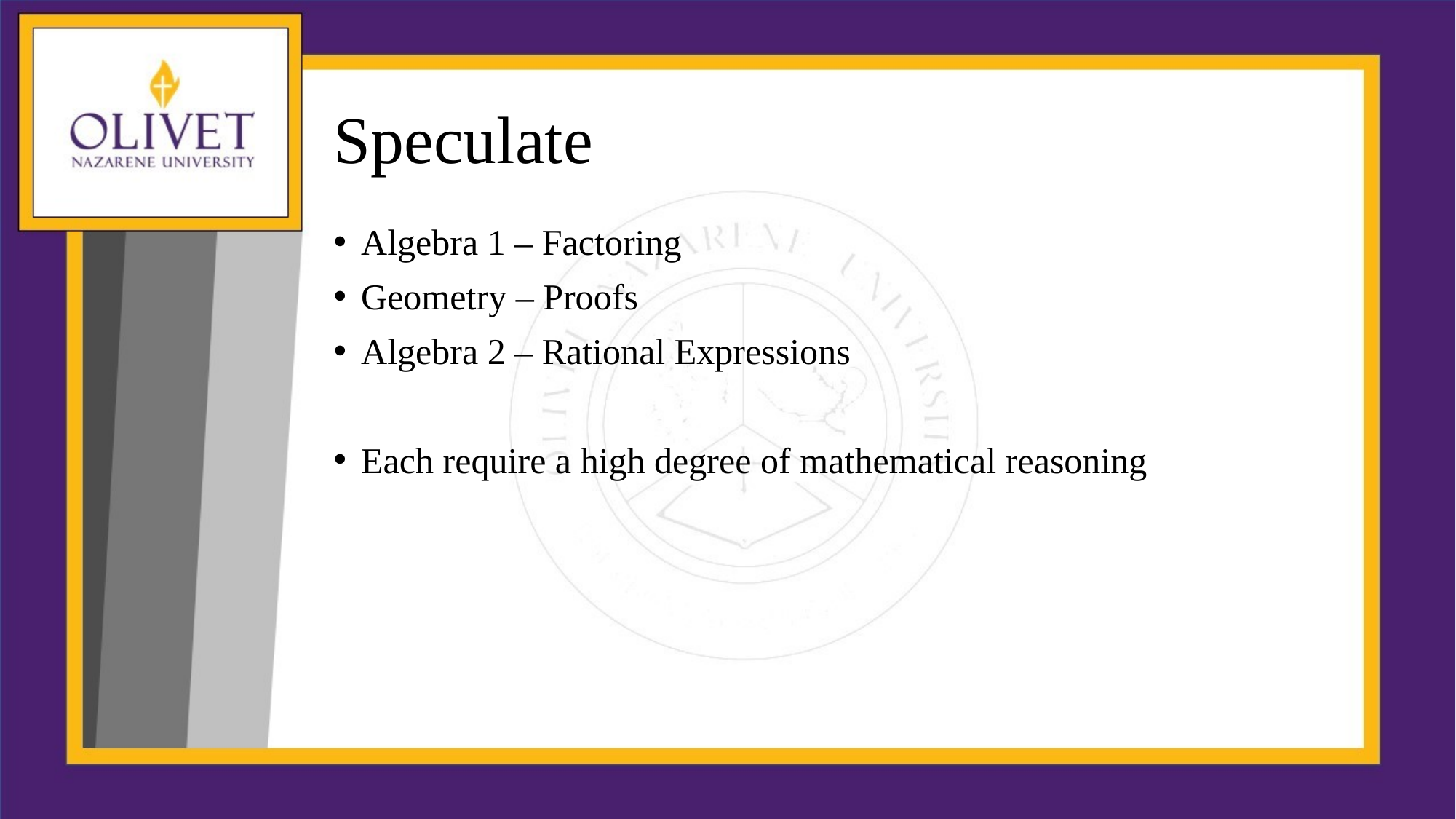

# Speculate
Algebra 1 – Factoring
Geometry – Proofs
Algebra 2 – Rational Expressions

Each require a high degree of mathematical reasoning